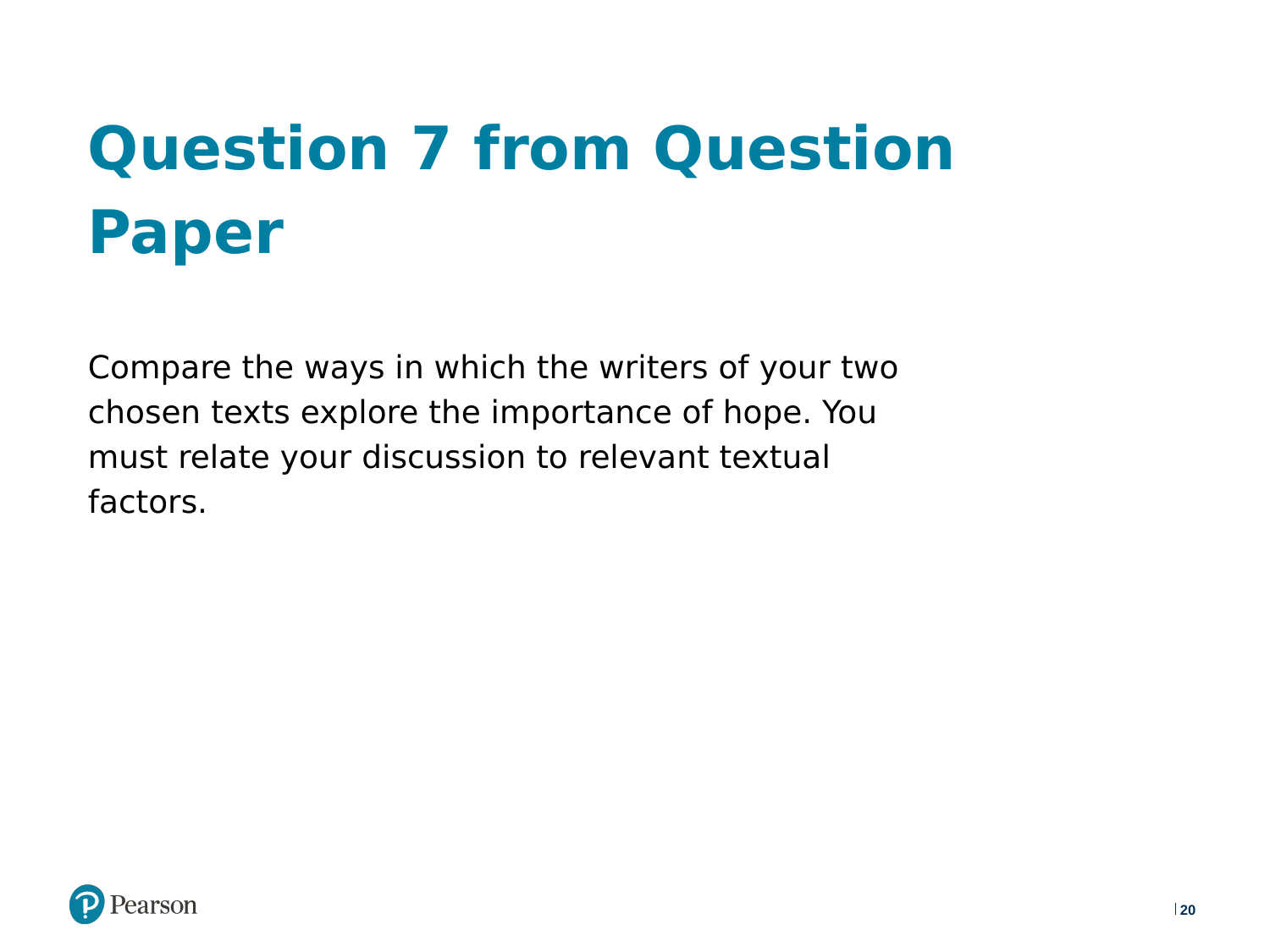

# Question 7 from Question Paper
Compare the ways in which the writers of your two chosen texts explore the importance of hope. You must relate your discussion to relevant textual factors.
20